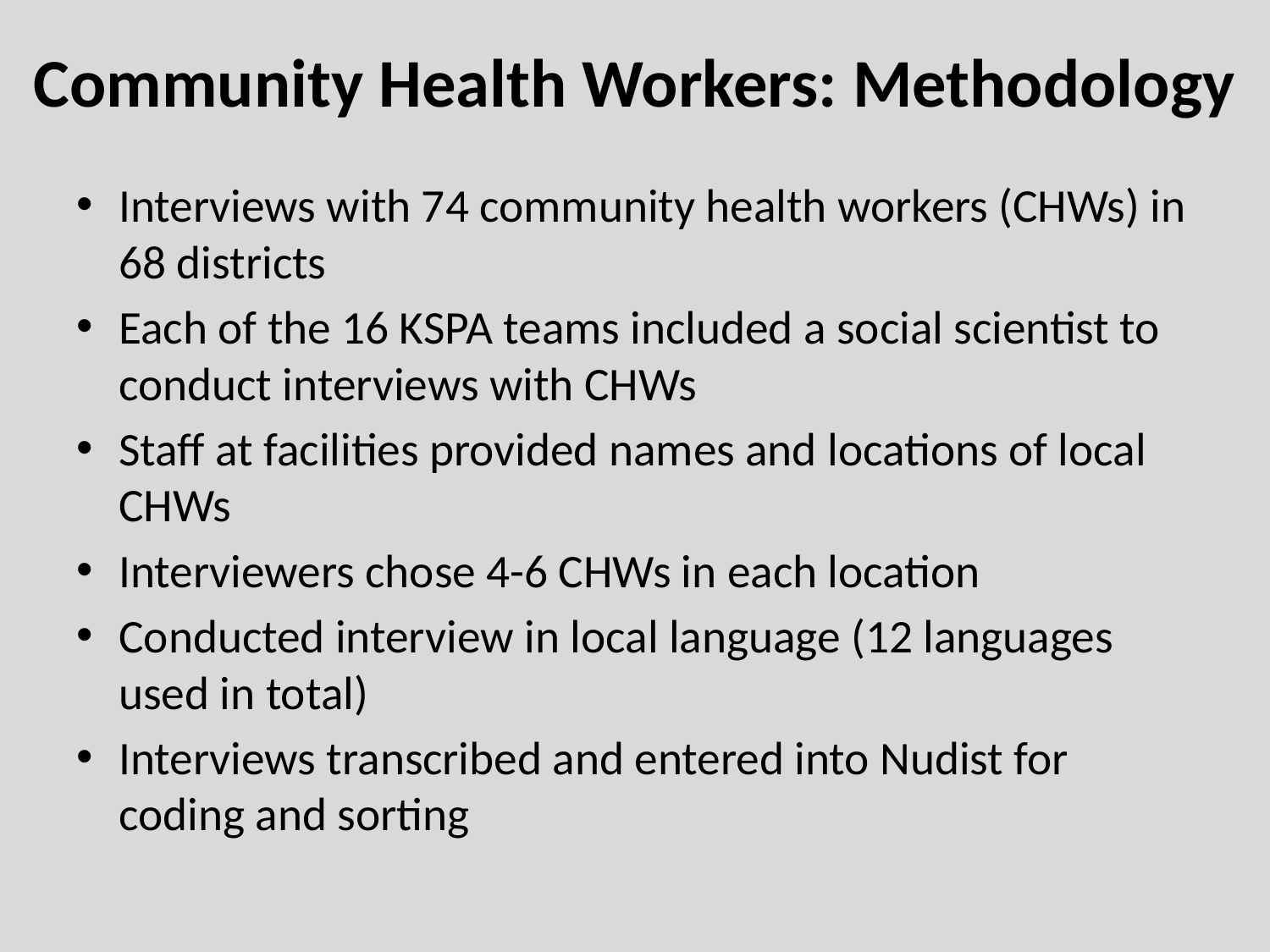

# Community Health Workers: Methodology
Interviews with 74 community health workers (CHWs) in 68 districts
Each of the 16 KSPA teams included a social scientist to conduct interviews with CHWs
Staff at facilities provided names and locations of local CHWs
Interviewers chose 4-6 CHWs in each location
Conducted interview in local language (12 languages used in total)
Interviews transcribed and entered into Nudist for coding and sorting